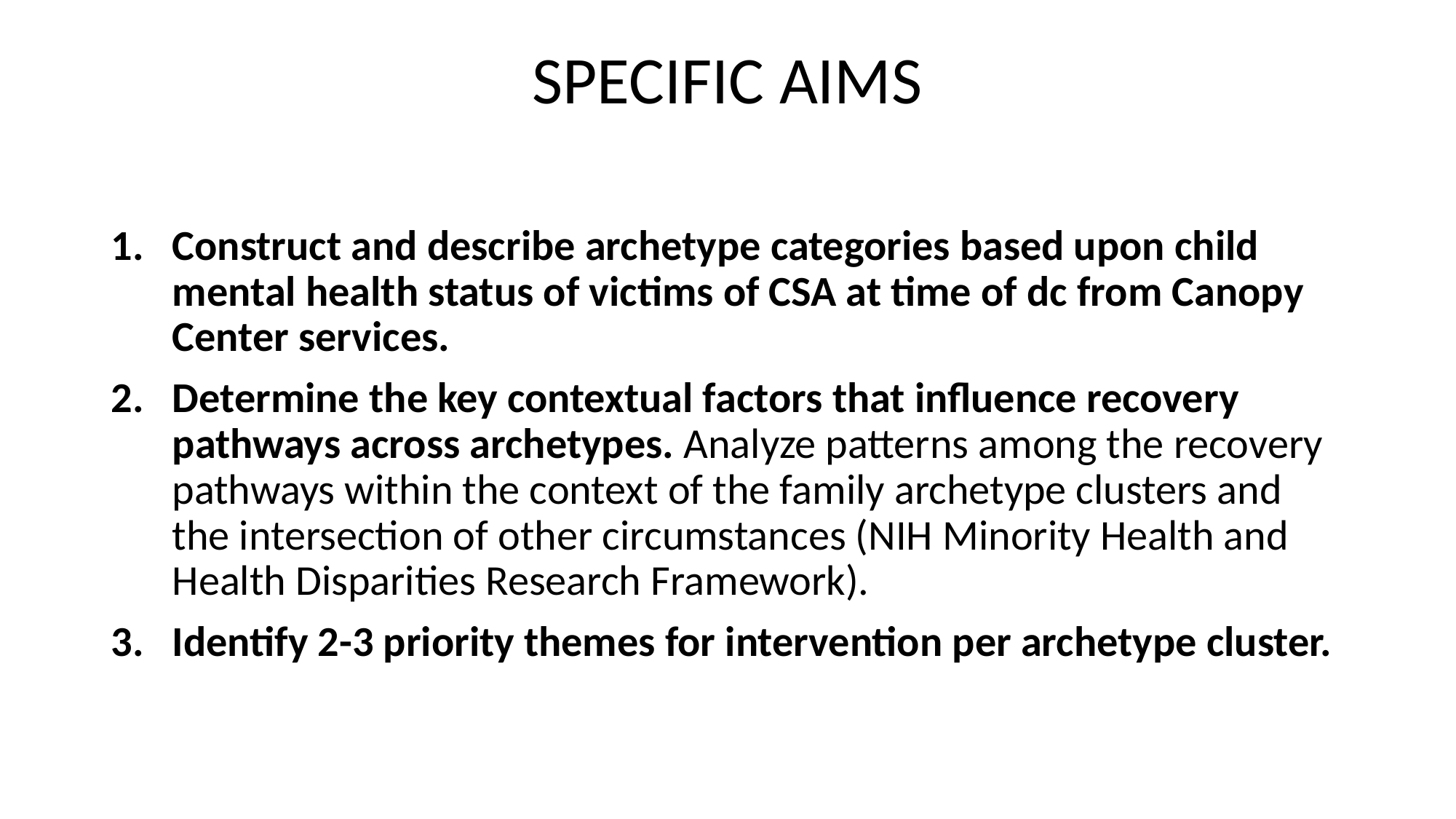

# SPECIFIC AIMS
Construct and describe archetype categories based upon child mental health status of victims of CSA at time of dc from Canopy Center services.
Determine the key contextual factors that influence recovery pathways across archetypes. Analyze patterns among the recovery pathways within the context of the family archetype clusters and the intersection of other circumstances (NIH Minority Health and Health Disparities Research Framework).
Identify 2-3 priority themes for intervention per archetype cluster.